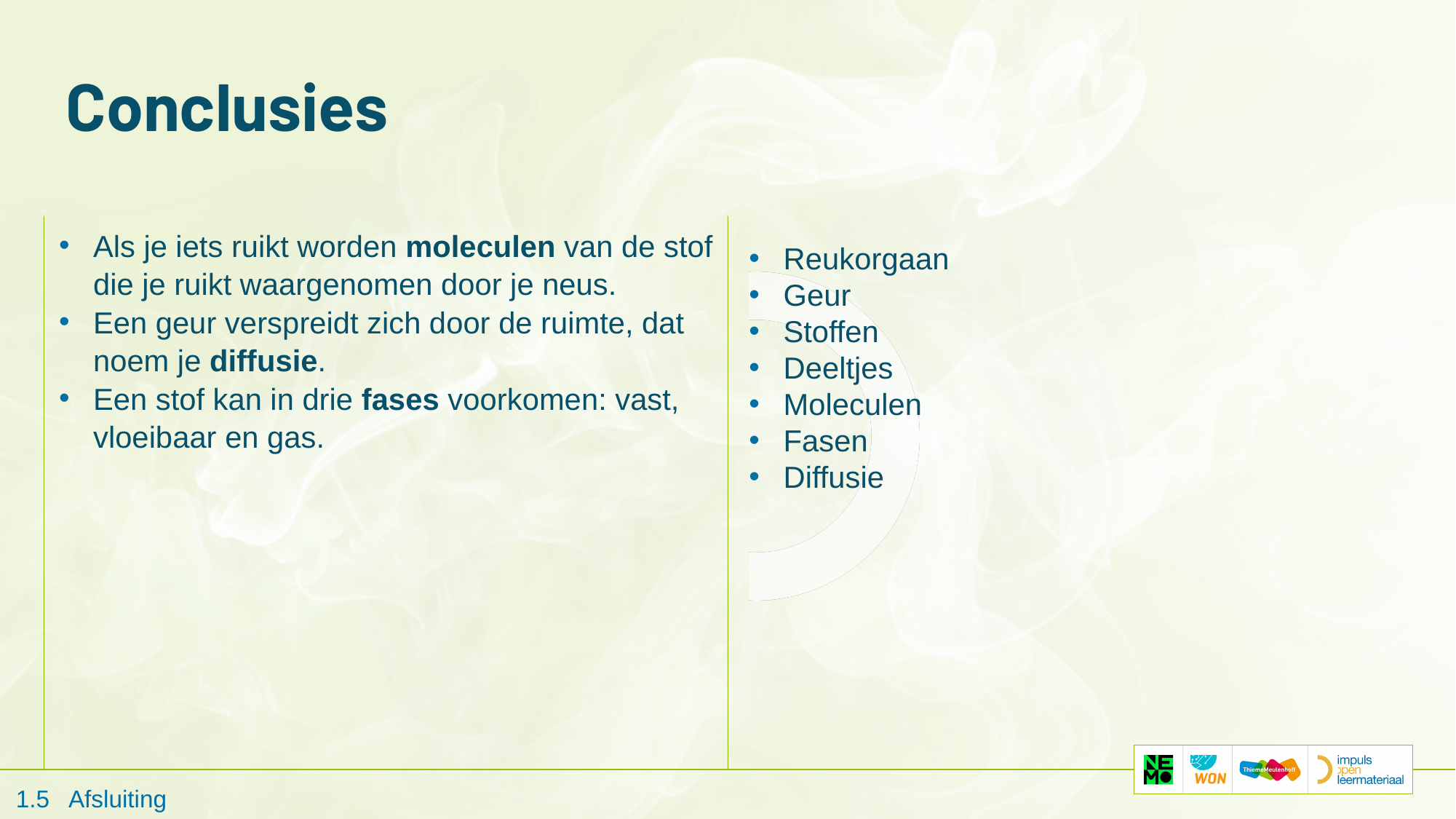

# Conclusies
Als je iets ruikt worden moleculen van de stof die je ruikt waargenomen door je neus.
Een geur verspreidt zich door de ruimte, dat noem je diffusie.
Een stof kan in drie fases voorkomen: vast, vloeibaar en gas.
Reukorgaan
Geur
Stoffen
Deeltjes
Moleculen
Fasen
Diffusie
1.5   Afsluiting